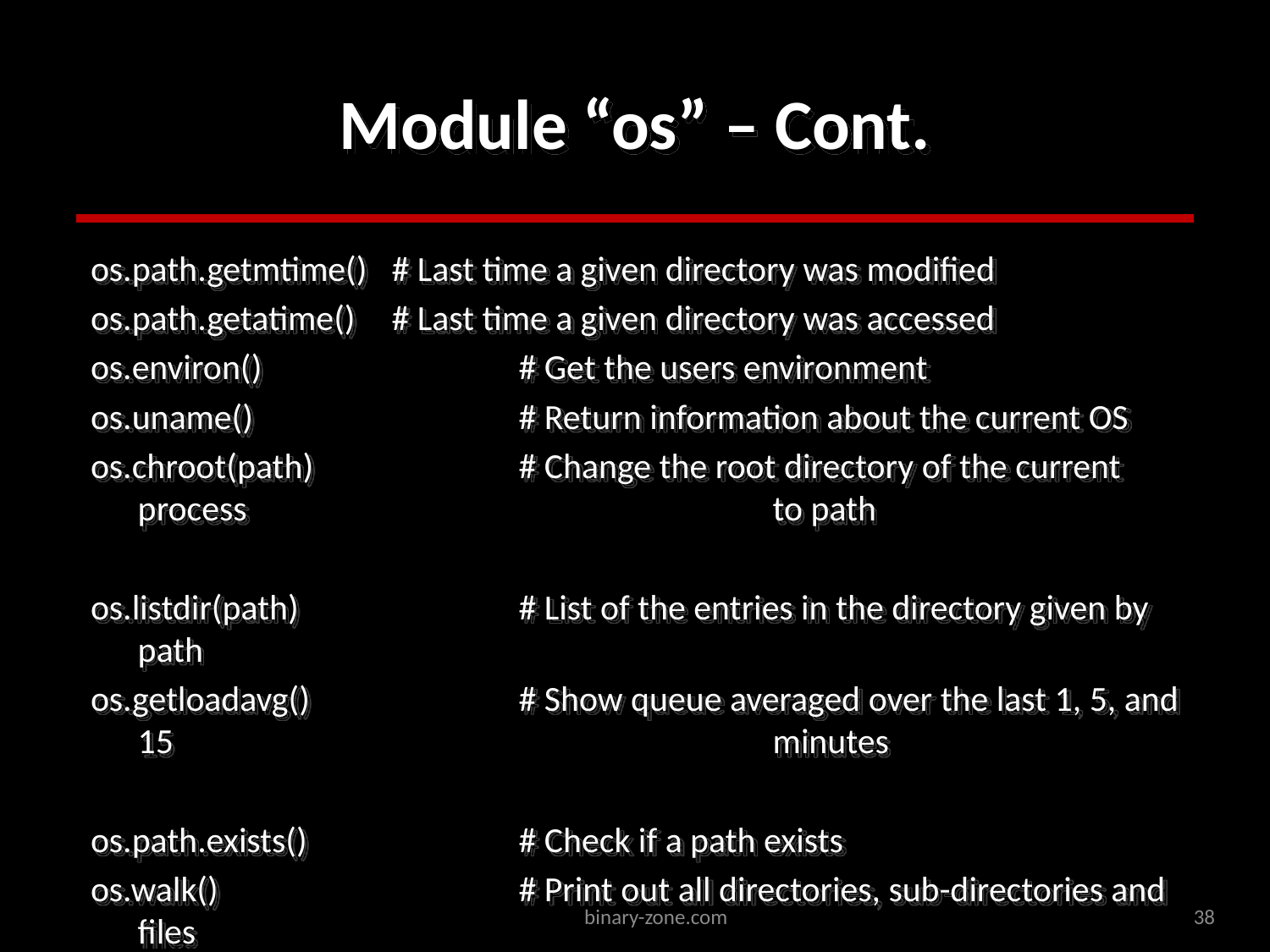

# Module “os” – Cont.
os.path.getmtime()	# Last time a given directory was modified
os.path.getatime()	# Last time a given directory was accessed
os.environ()			# Get the users environment
os.uname()			# Return information about the current OS
os.chroot(path)		# Change the root directory of the current process 					to path

os.listdir(path)		# List of the entries in the directory given by path
os.getloadavg()		# Show queue averaged over the last 1, 5, and 15 					minutes

os.path.exists()		# Check if a path exists
os.walk()			# Print out all directories, sub-directories and files